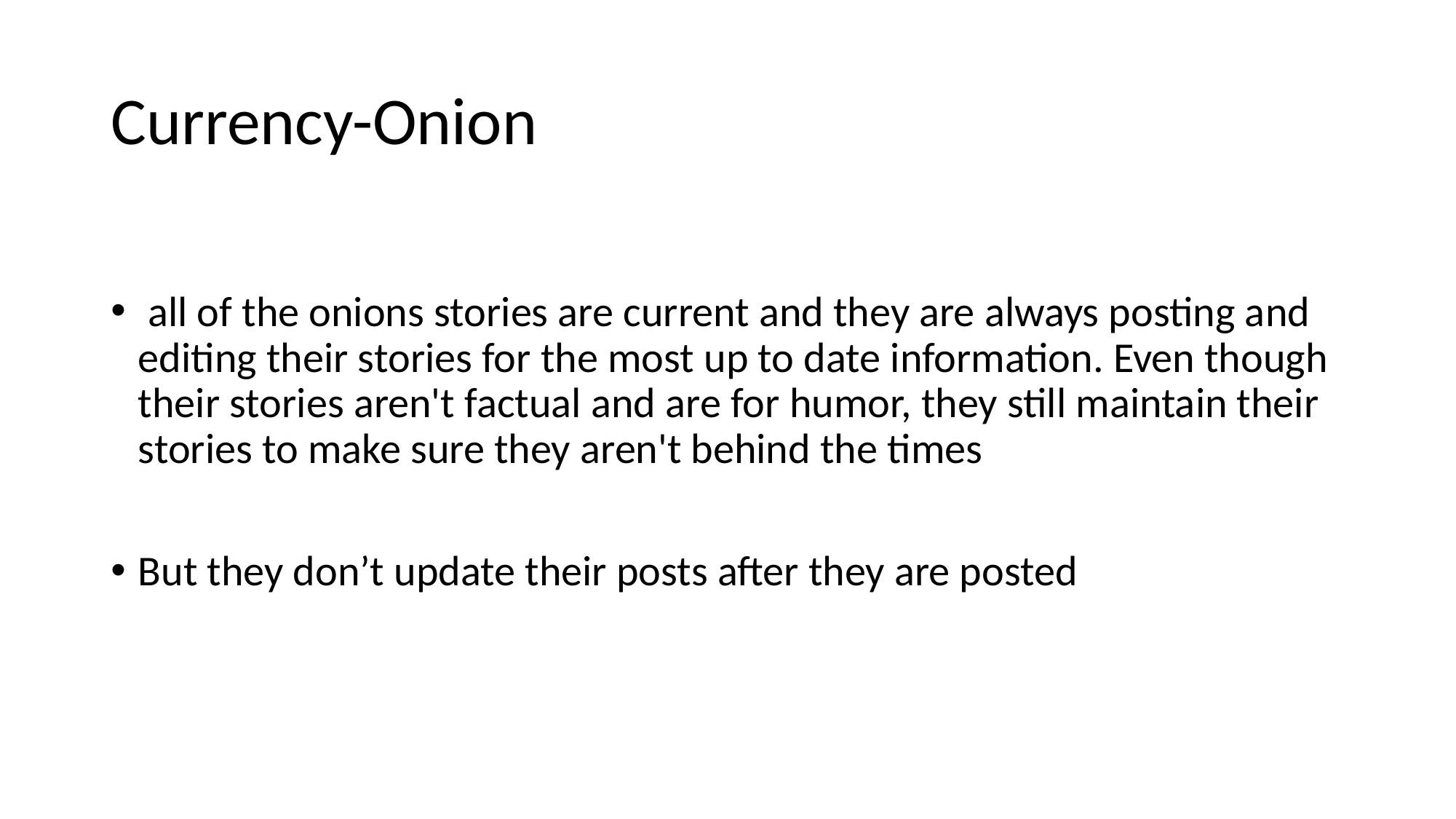

# Currency-Onion

 all of the onions stories are current and they are always posting and editing their stories for the most up to date information. Even though their stories aren't factual and are for humor, they still maintain their stories to make sure they aren't behind the times

But they don’t update their posts after they are posted